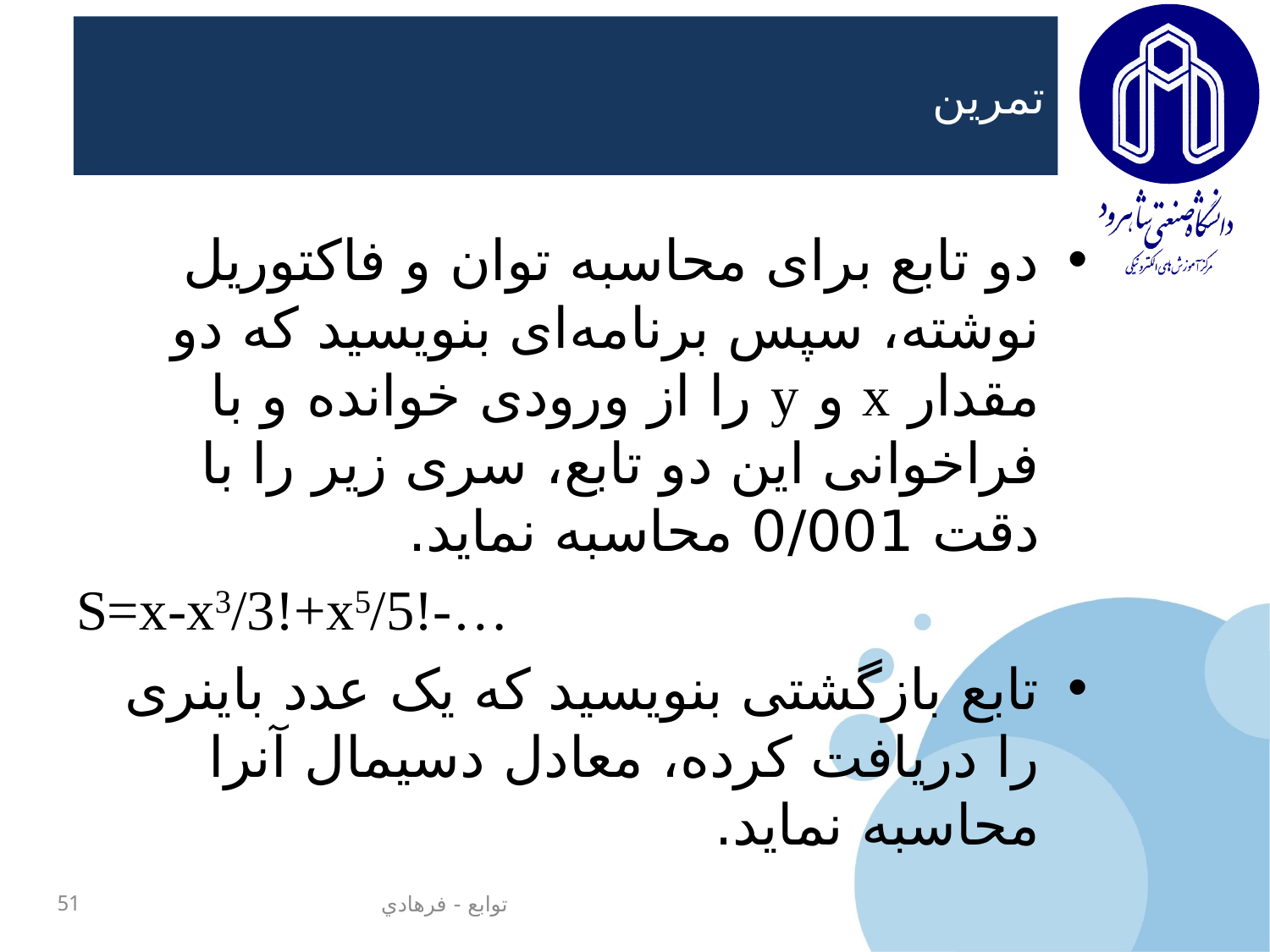

# تمرین
دو تابع برای محاسبه توان و فاکتوریل نوشته، سپس برنامه‌ای بنویسید که دو مقدار x‌ و y را از ورودی خوانده و با فراخوانی این دو تابع، سری زیر را با دقت 0/001 محاسبه نماید.
S=x-x3/3!+x5/5!-…
تابع بازگشتی بنویسید که یک عدد باینری را دریافت کرده‏، معادل دسیمال آنرا محاسبه نماید.
51
توابع - فرهادي